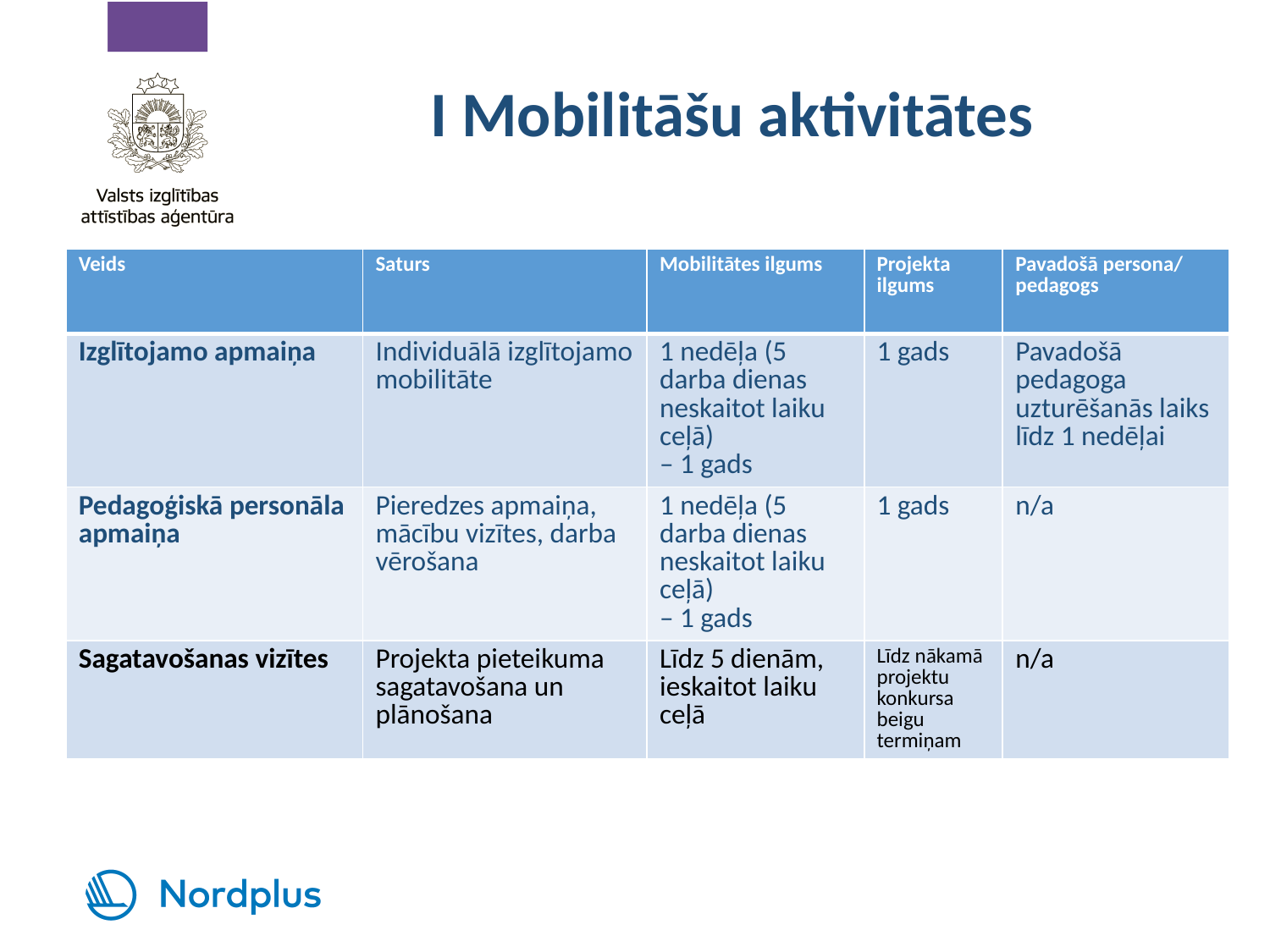

# I Mobilitāšu aktivitātes
| Veids | Saturs | Mobilitātes ilgums | Projekta ilgums | Pavadošā persona/ pedagogs |
| --- | --- | --- | --- | --- |
| Izglītojamo apmaiņa | Individuālā izglītojamo mobilitāte | 1 nedēļa (5 darba dienas neskaitot laiku ceļā) – 1 gads | 1 gads | Pavadošā pedagoga uzturēšanās laiks līdz 1 nedēļai |
| Pedagoģiskā personāla apmaiņa | Pieredzes apmaiņa, mācību vizītes, darba vērošana | 1 nedēļa (5 darba dienas neskaitot laiku ceļā) – 1 gads | 1 gads | n/a |
| Sagatavošanas vizītes | Projekta pieteikuma sagatavošana un plānošana | Līdz 5 dienām, ieskaitot laiku ceļā | Līdz nākamā projektu konkursa beigu termiņam | n/a |